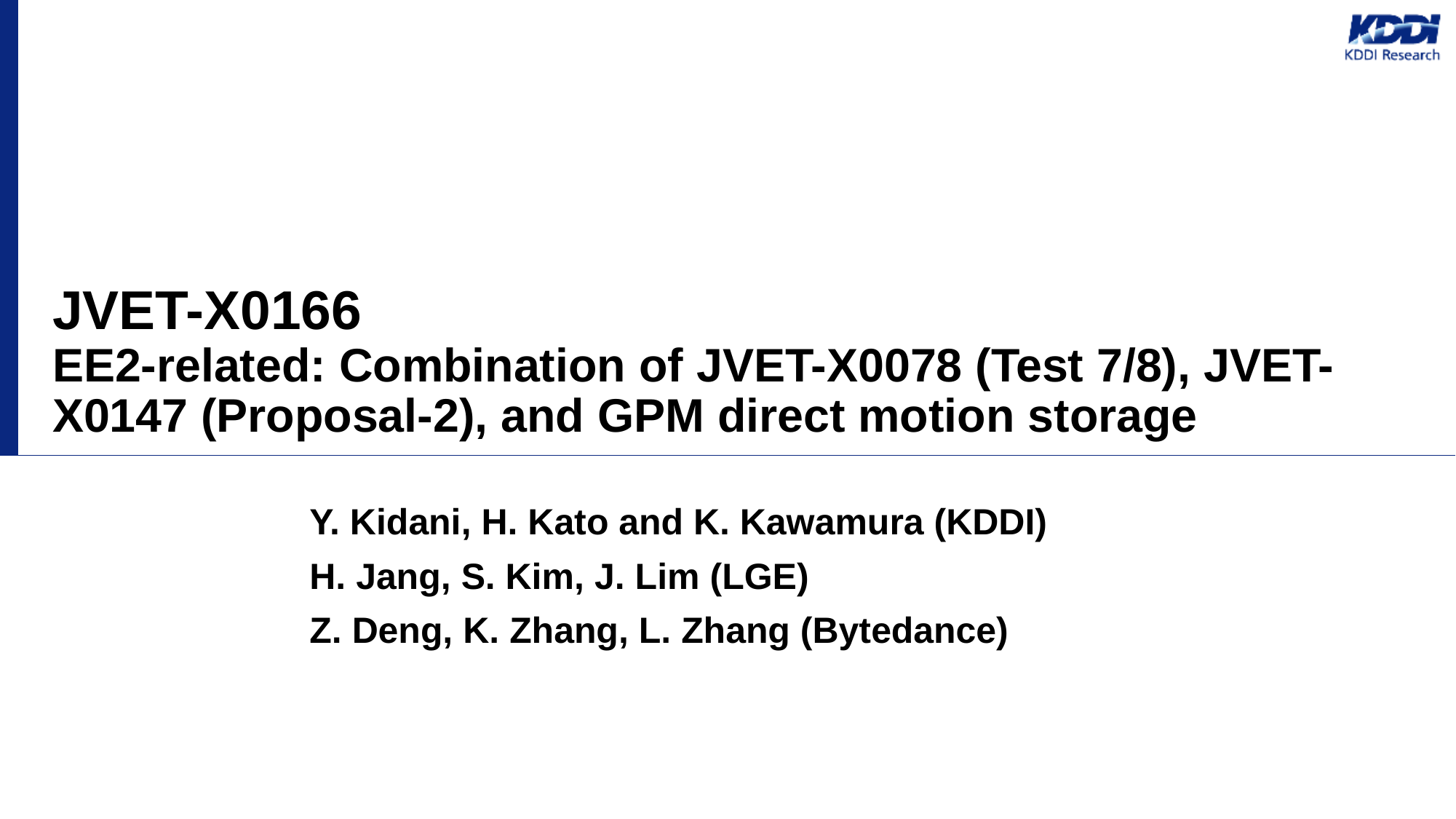

# JVET-X0166 EE2-related: Combination of JVET-X0078 (Test 7/8), JVET-X0147 (Proposal-2), and GPM direct motion storage
Y. Kidani, H. Kato and K. Kawamura (KDDI)
H. Jang, S. Kim, J. Lim (LGE)
Z. Deng, K. Zhang, L. Zhang (Bytedance)